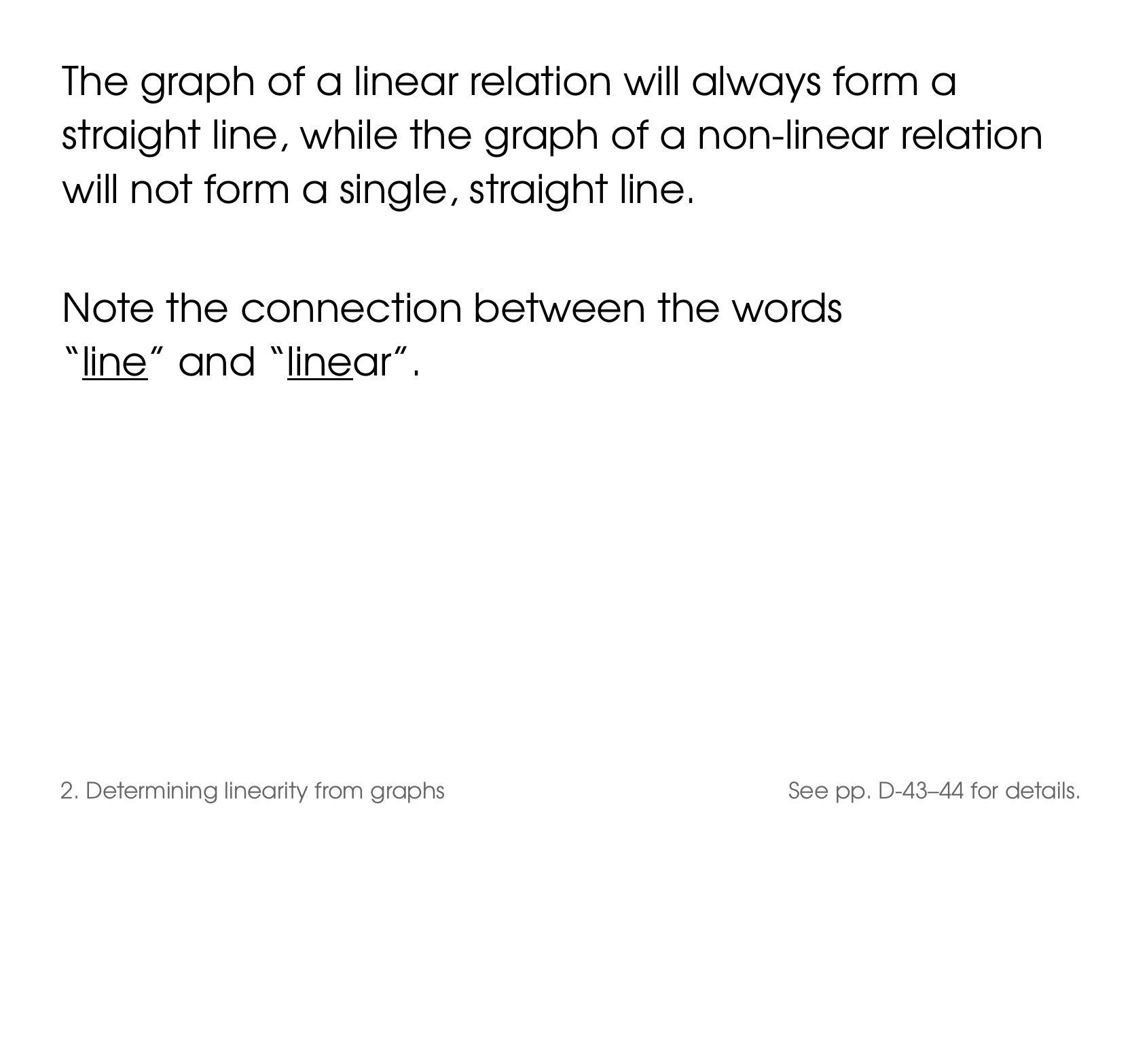

The graph of a linear relation will always form a straight line, while the graph of a non-linear relation will not form a single, straight line.
Note the connection between the words
“line” and “linear”.
2. Determining linearity from graphs
See pp. D-43–44 for details.